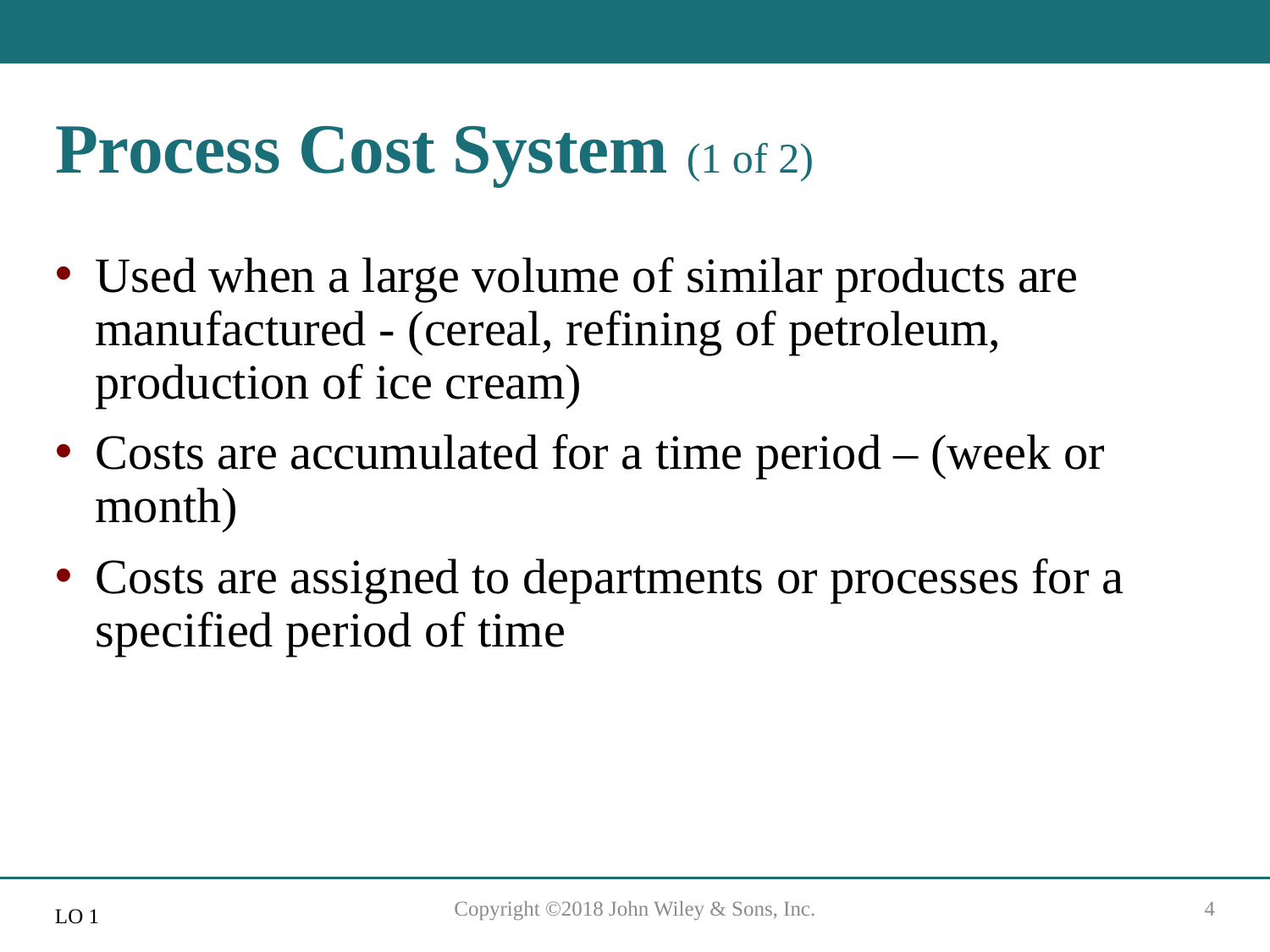

# Process Cost System (1 of 2)
Used when a large volume of similar products are manufactured - (cereal, refining of petroleum, production of ice cream)
Costs are accumulated for a time period – (week or month)
Costs are assigned to departments or processes for a specified period of time
Copyright ©2018 John Wiley & Sons, Inc.
4
L O 1